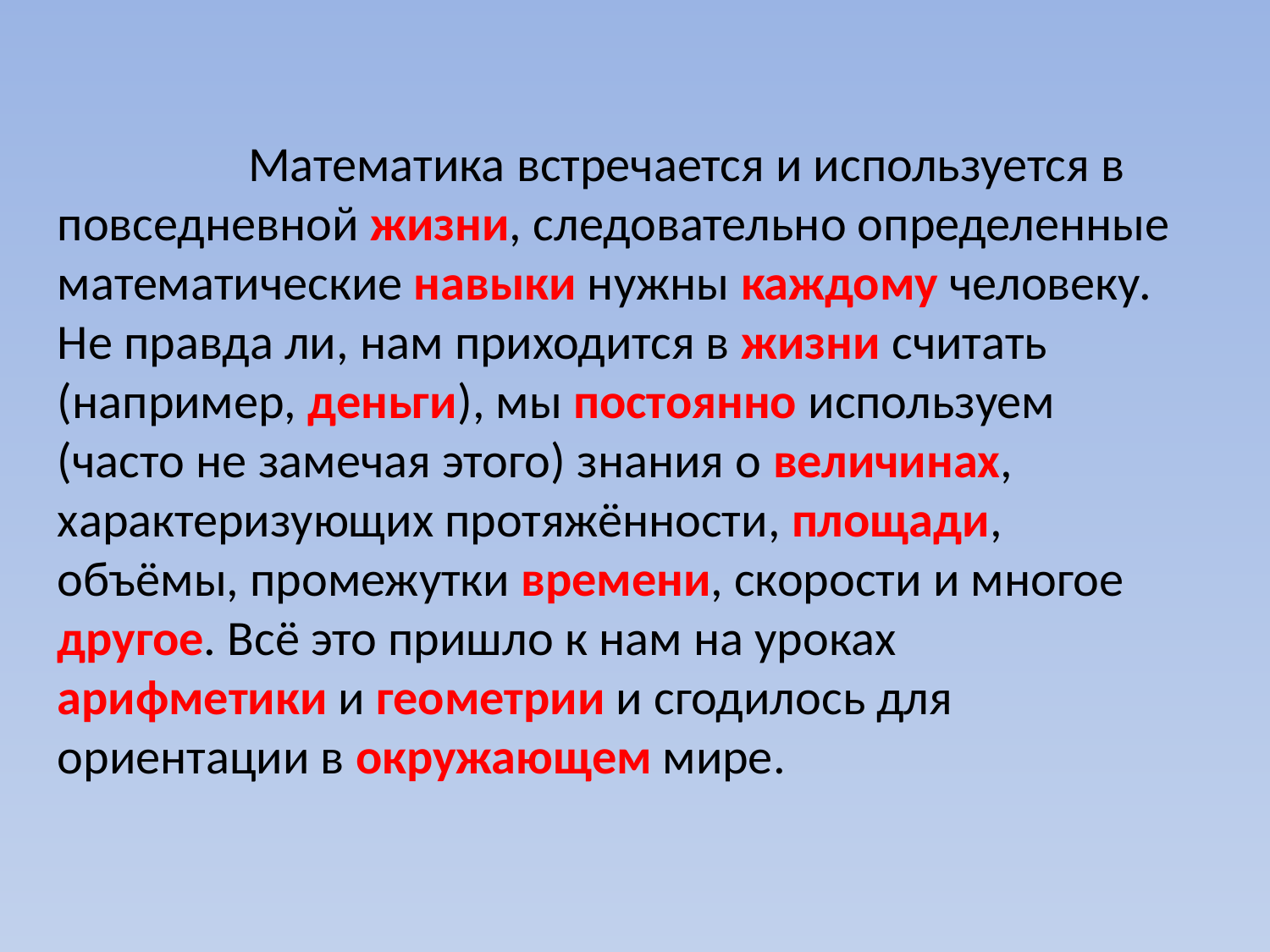

Математика встречается и используется в повседневной жизни, следовательно определенные математические навыки нужны каждому человеку. Не правда ли, нам приходится в жизни считать (например, деньги), мы постоянно используем (часто не замечая этого) знания о величинах, характеризующих протяжённости, площади, объёмы, промежутки времени, скорости и многое другое. Всё это пришло к нам на уроках арифметики и геометрии и сгодилось для ориентации в окружающем мире.